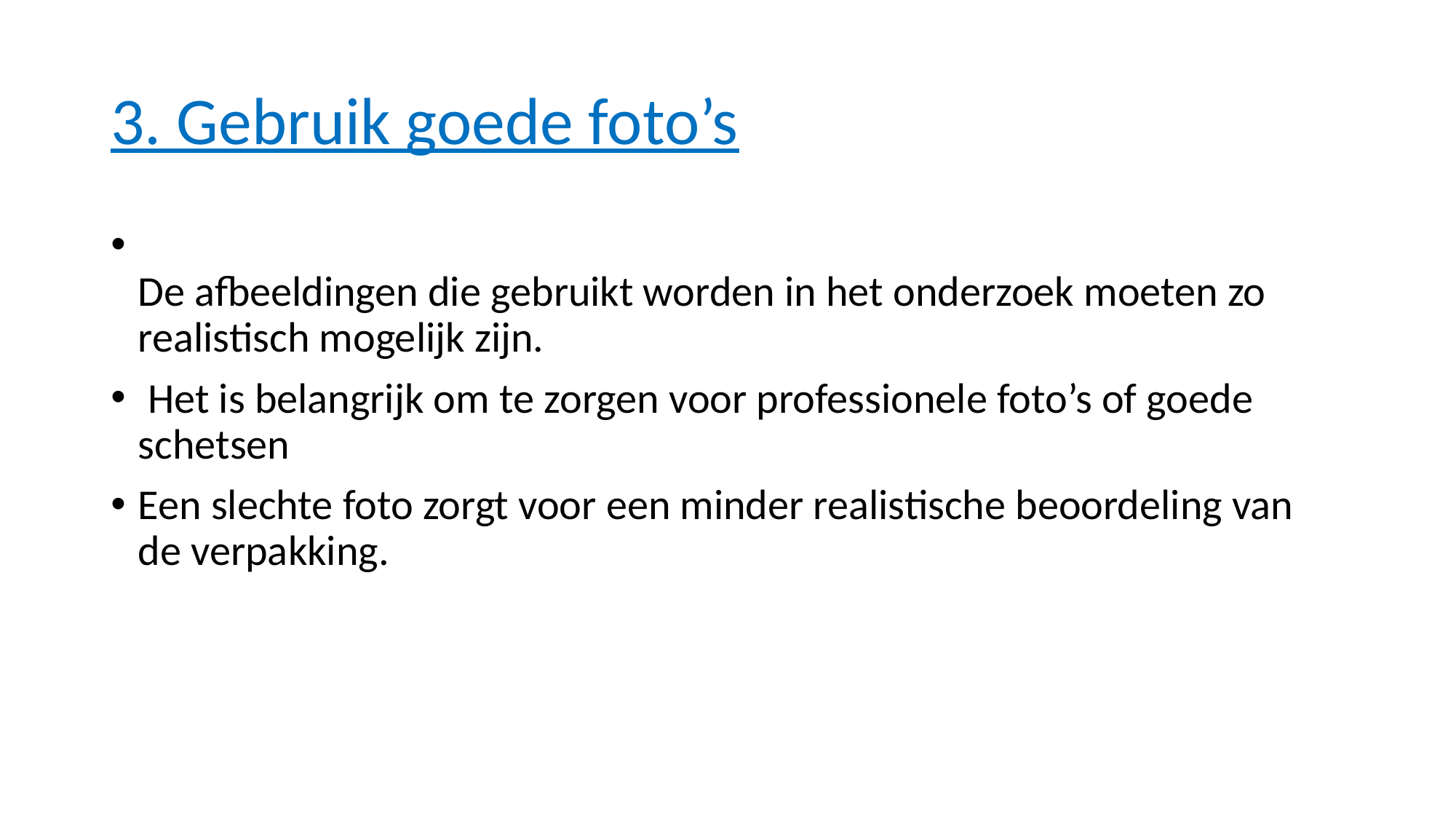

# 3. Gebruik goede foto’s
De afbeeldingen die gebruikt worden in het onderzoek moeten zo realistisch mogelijk zijn.
 Het is belangrijk om te zorgen voor professionele foto’s of goede schetsen
Een slechte foto zorgt voor een minder realistische beoordeling van de verpakking.